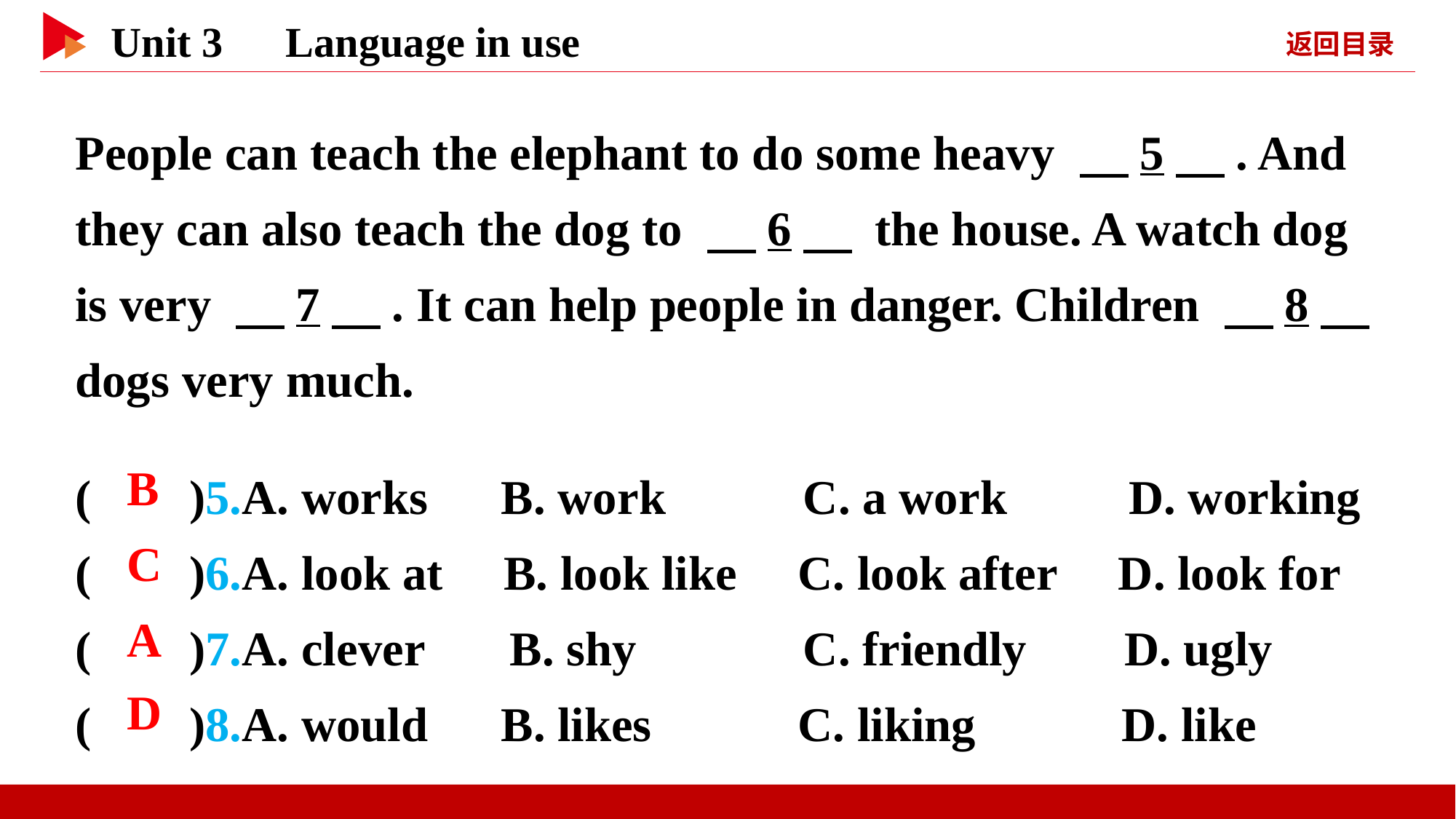

People can teach the elephant to do some heavy 　5　. And they can also teach the dog to 　6　 the house. A watch dog is very 　7　. It can help people in danger. Children 　8　 dogs very much.
(        )5.A. works      B. work	      C. a work          D. working
(        )6.A. look at     B. look like     C. look after     D. look for
(        )7.A. clever       B. shy	      C. friendly        D. ugly
(        )8.A. would      B. likes            C. liking            D. like
   B
   C
   A
   D